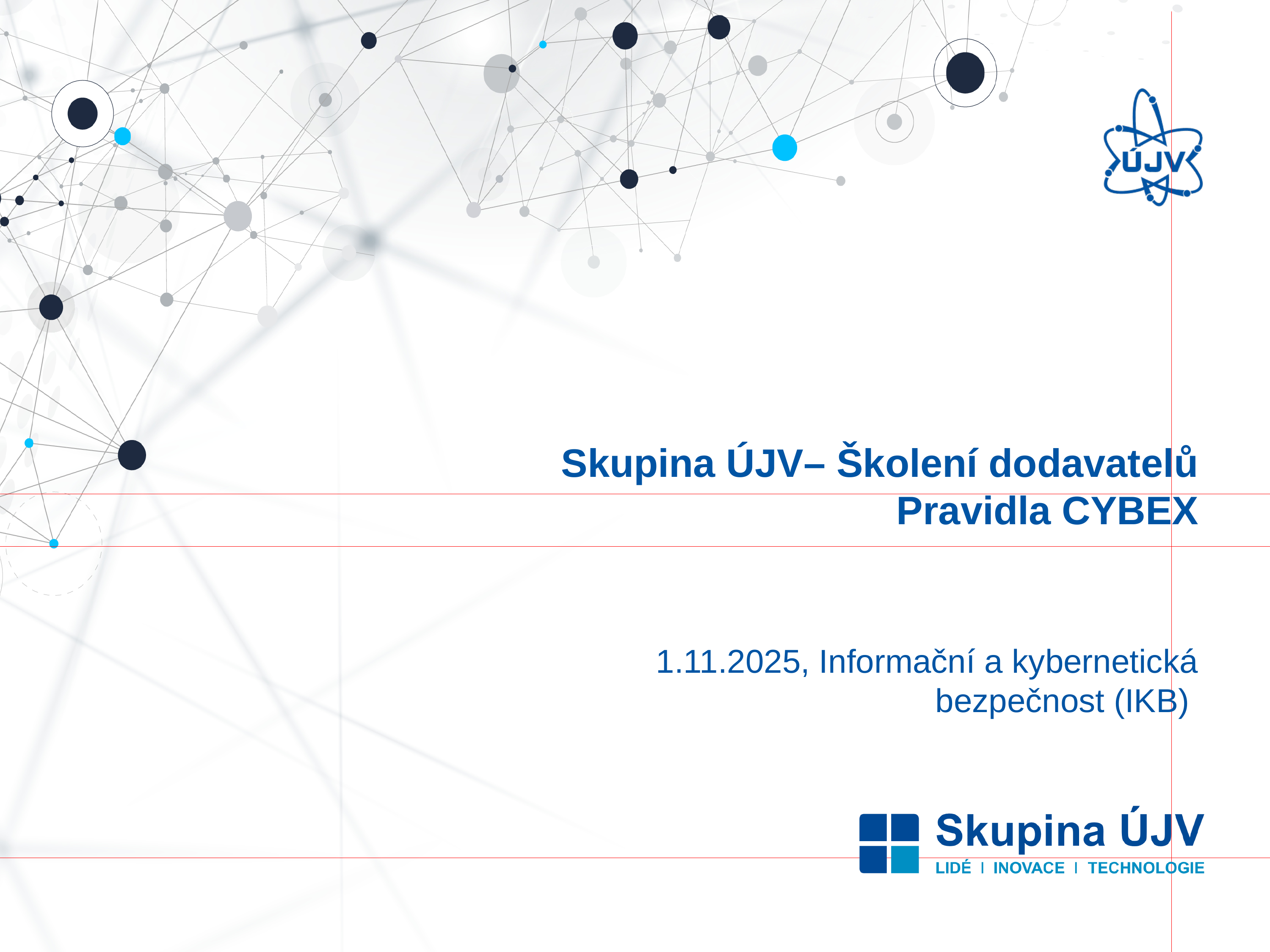

# Skupina ÚJV– Školení dodavatelů Pravidla CYBEX
1.11.2025, Informační a kybernetická bezpečnost (IKB)